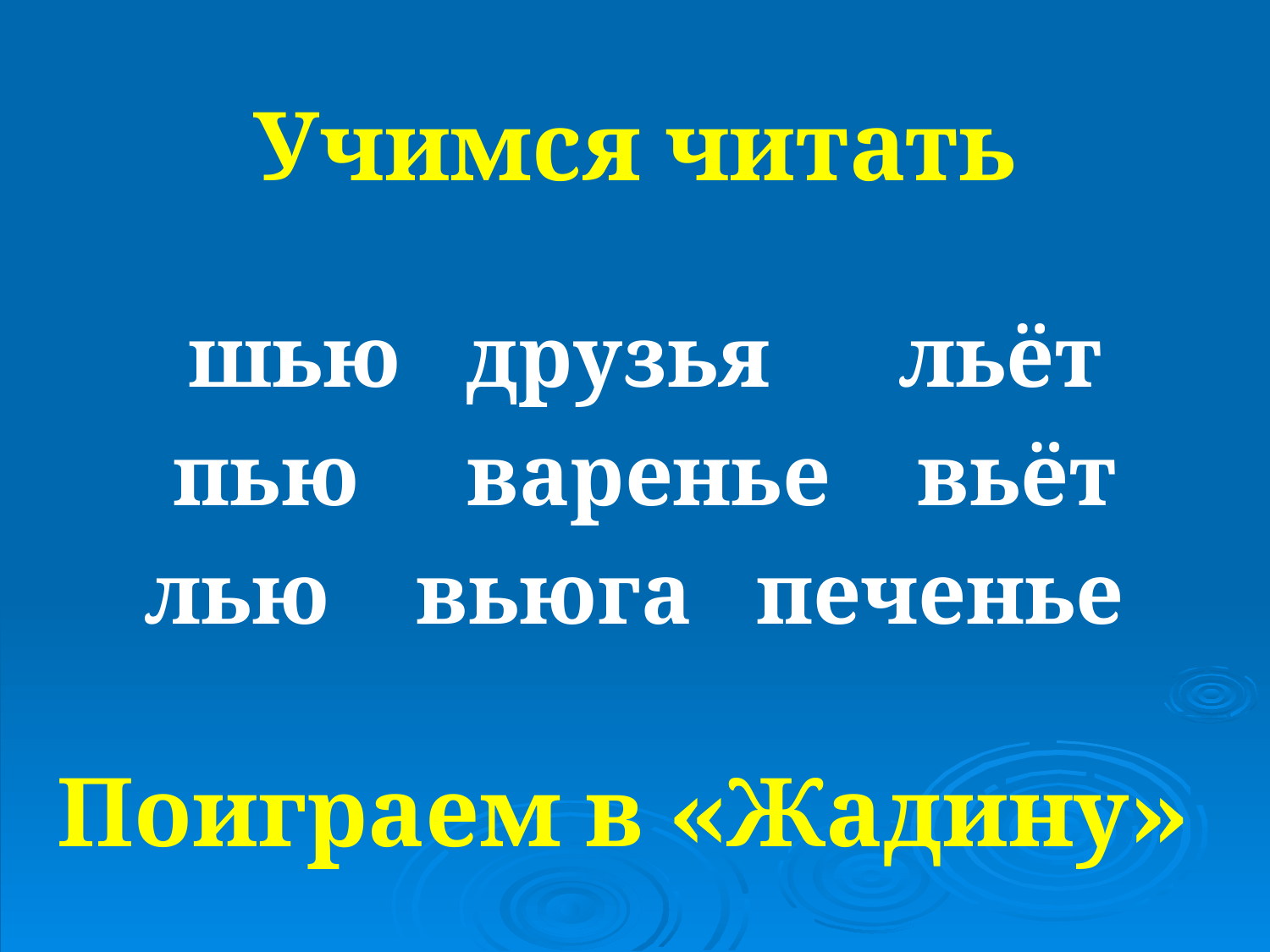

# Учимся читать
шью   друзья      льёт
пью     варенье    вьёт
лью    вьюга   печенье
Поиграем в «Жадину»